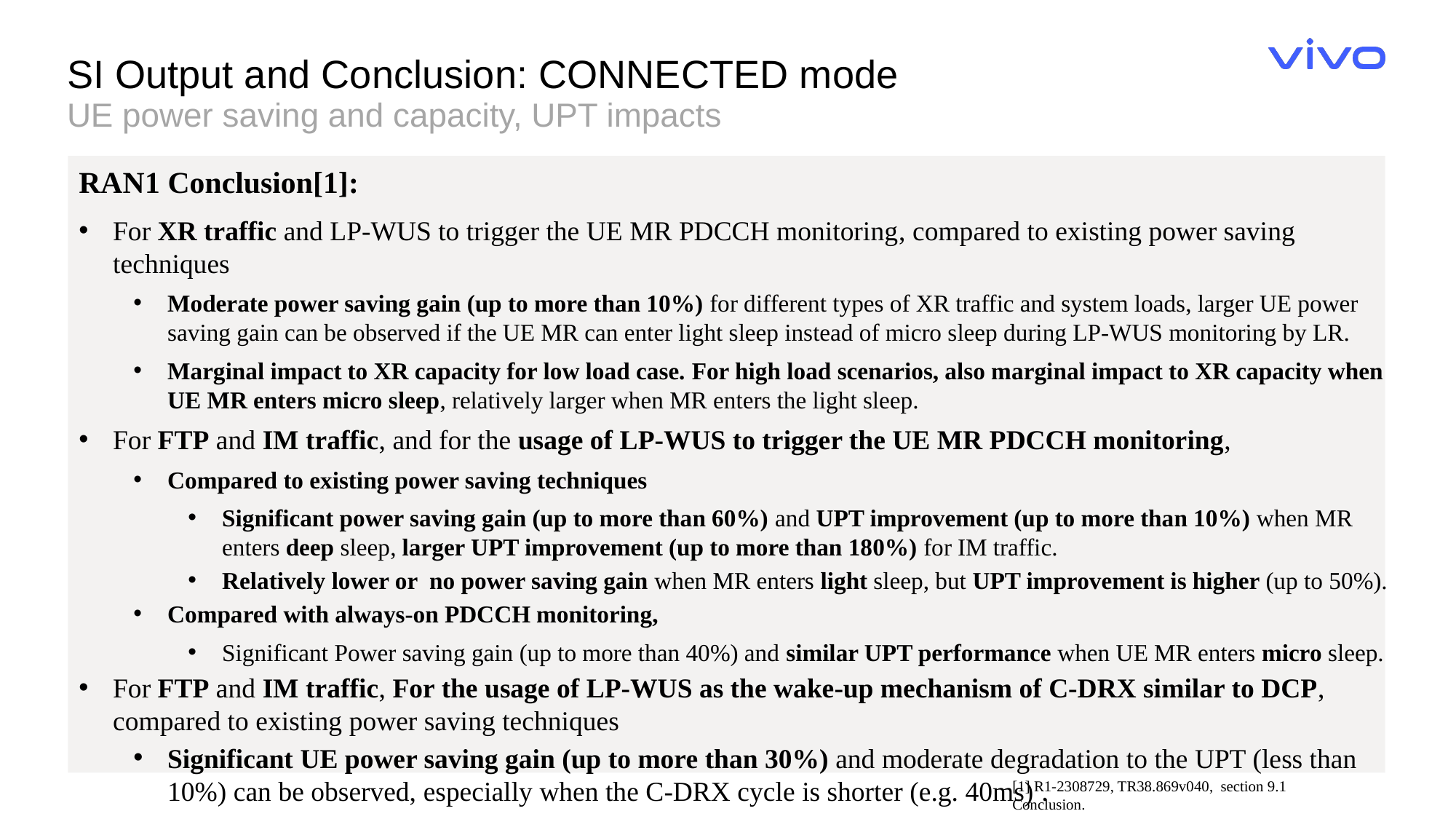

SI Output and Conclusion: CONNECTED mode
UE power saving and capacity, UPT impacts
RAN1 Conclusion[1]:
For XR traffic and LP-WUS to trigger the UE MR PDCCH monitoring, compared to existing power saving techniques
Moderate power saving gain (up to more than 10%) for different types of XR traffic and system loads, larger UE power saving gain can be observed if the UE MR can enter light sleep instead of micro sleep during LP-WUS monitoring by LR.
Marginal impact to XR capacity for low load case. For high load scenarios, also marginal impact to XR capacity when UE MR enters micro sleep, relatively larger when MR enters the light sleep.
For FTP and IM traffic, and for the usage of LP-WUS to trigger the UE MR PDCCH monitoring,
Compared to existing power saving techniques
Significant power saving gain (up to more than 60%) and UPT improvement (up to more than 10%) when MR enters deep sleep, larger UPT improvement (up to more than 180%) for IM traffic.
Relatively lower or  no power saving gain when MR enters light sleep, but UPT improvement is higher (up to 50%).
Compared with always-on PDCCH monitoring,
Significant Power saving gain (up to more than 40%) and similar UPT performance when UE MR enters micro sleep.
For FTP and IM traffic, For the usage of LP-WUS as the wake-up mechanism of C-DRX similar to DCP, compared to existing power saving techniques
Significant UE power saving gain (up to more than 30%) and moderate degradation to the UPT (less than 10%) can be observed, especially when the C-DRX cycle is shorter (e.g. 40ms) .

[1] R1-2308729, TR38.869v040,  section 9.1 Conclusion.